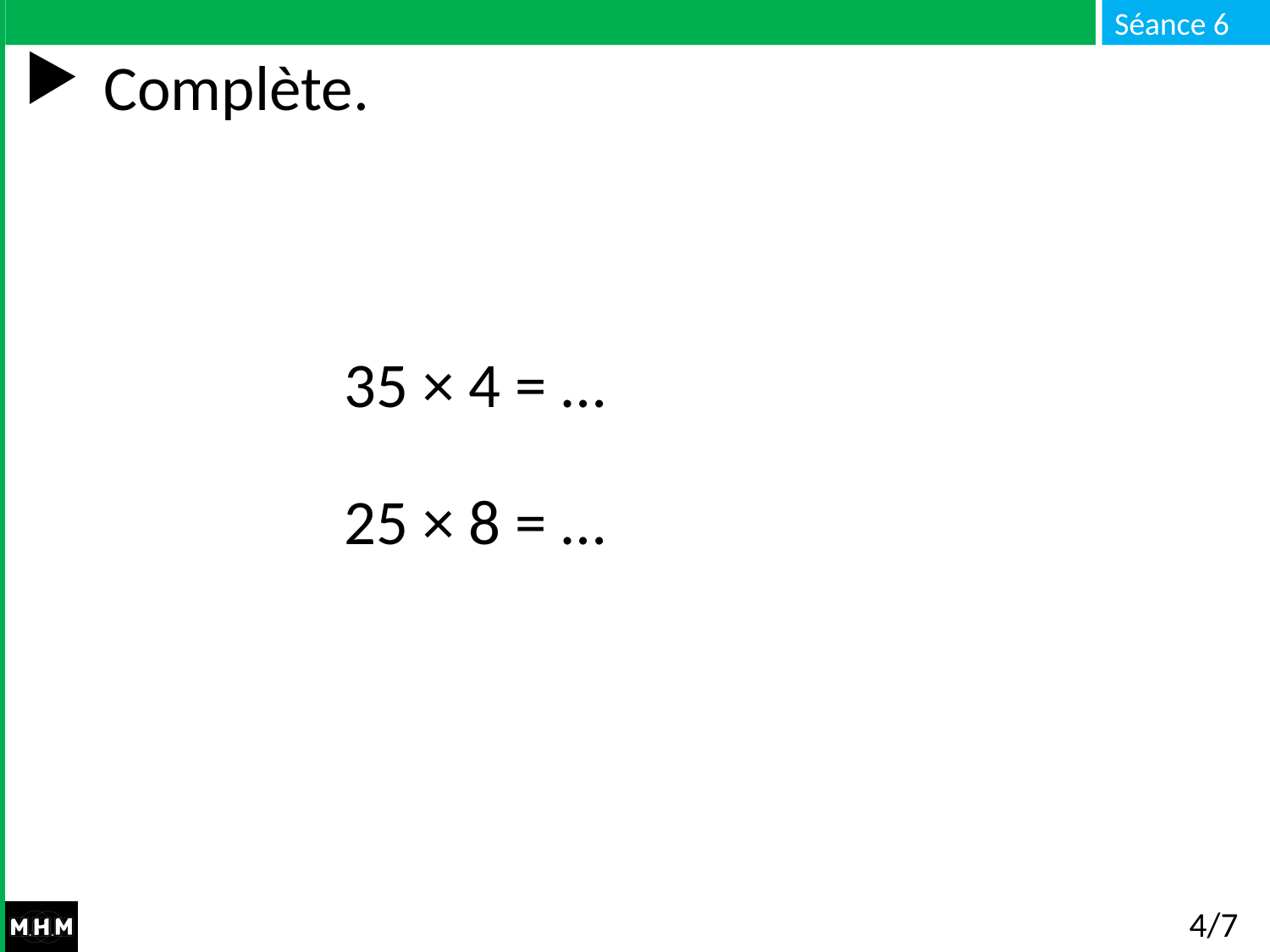

# Complète.

35 × 4 = …

25 × 8 = …

4/7